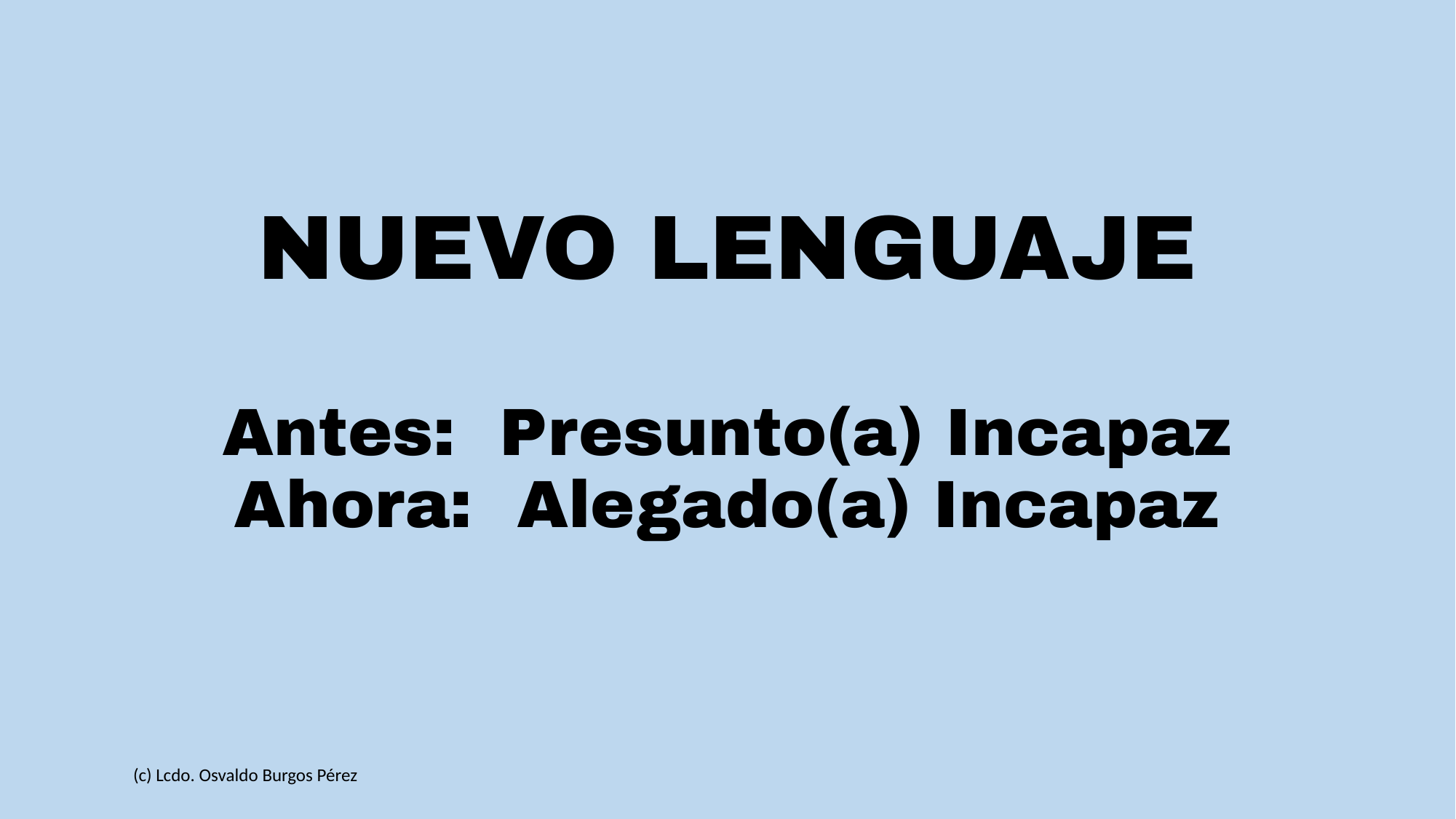

# NUEVO LENGUAJE Antes:  Presunto(a) Incapaz Ahora:  Alegado(a) Incapaz
(c) Lcdo. Osvaldo Burgos Pérez